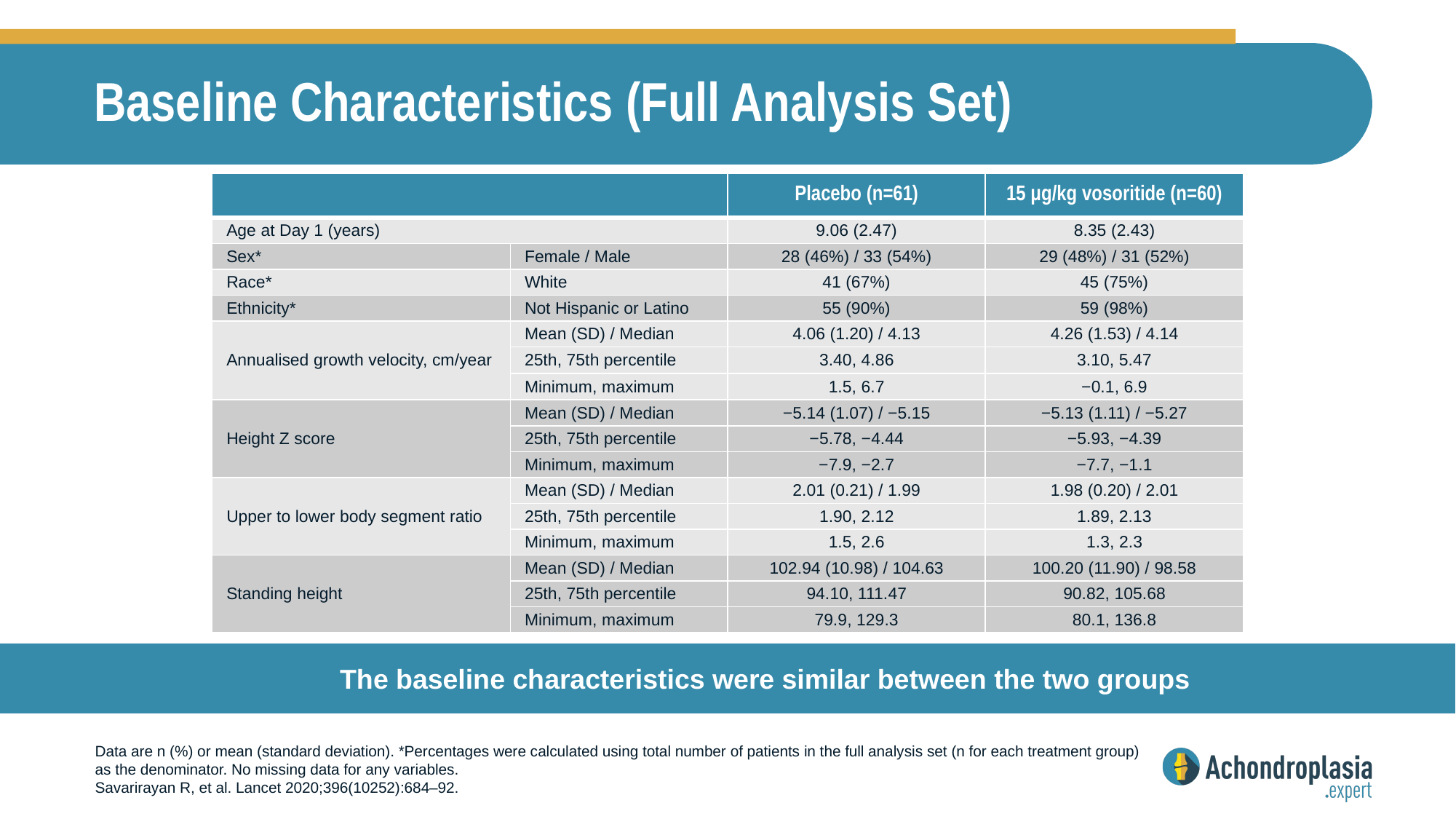

# Baseline Characteristics (Full Analysis Set)
|  |  | Placebo (n=61) | 15 μg/kg vosoritide (n=60) |
| --- | --- | --- | --- |
| Age at Day 1 (years) |  | 9.06 (2.47) | 8.35 (2.43) |
| Sex\* | Female / Male | 28 (46%) / 33 (54%) | 29 (48%) / 31 (52%) |
| Race\* | White | 41 (67%) | 45 (75%) |
| Ethnicity\* | Not Hispanic or Latino | 55 (90%) | 59 (98%) |
| Annualised growth velocity, cm/year | Mean (SD) / Median | 4.06 (1.20) / 4.13 | 4.26 (1.53) / 4.14 |
|  | 25th, 75th percentile | 3.40, 4.86 | 3.10, 5.47 |
|  | Minimum, maximum | 1.5, 6.7 | −0.1, 6.9 |
| Height Z score | Mean (SD) / Median | −5.14 (1.07) / −5.15 | −5.13 (1.11) / −5.27 |
|  | 25th, 75th percentile | −5.78, −4.44 | −5.93, −4.39 |
|  | Minimum, maximum | −7.9, −2.7 | −7.7, −1.1 |
| Upper to lower body segment ratio | Mean (SD) / Median | 2.01 (0.21) / 1.99 | 1.98 (0.20) / 2.01 |
|  | 25th, 75th percentile | 1.90, 2.12 | 1.89, 2.13 |
|  | Minimum, maximum | 1.5, 2.6 | 1.3, 2.3 |
| Standing height | Mean (SD) / Median | 102.94 (10.98) / 104.63 | 100.20 (11.90) / 98.58 |
|  | 25th, 75th percentile | 94.10, 111.47 | 90.82, 105.68 |
|  | Minimum, maximum | 79.9, 129.3 | 80.1, 136.8 |
The baseline characteristics were similar between the two groups
Data are n (%) or mean (standard deviation). *Percentages were calculated using total number of patients in the full analysis set (n for each treatment group) as the denominator. No missing data for any variables.
Savarirayan R, et al. Lancet 2020;396(10252):684–92.